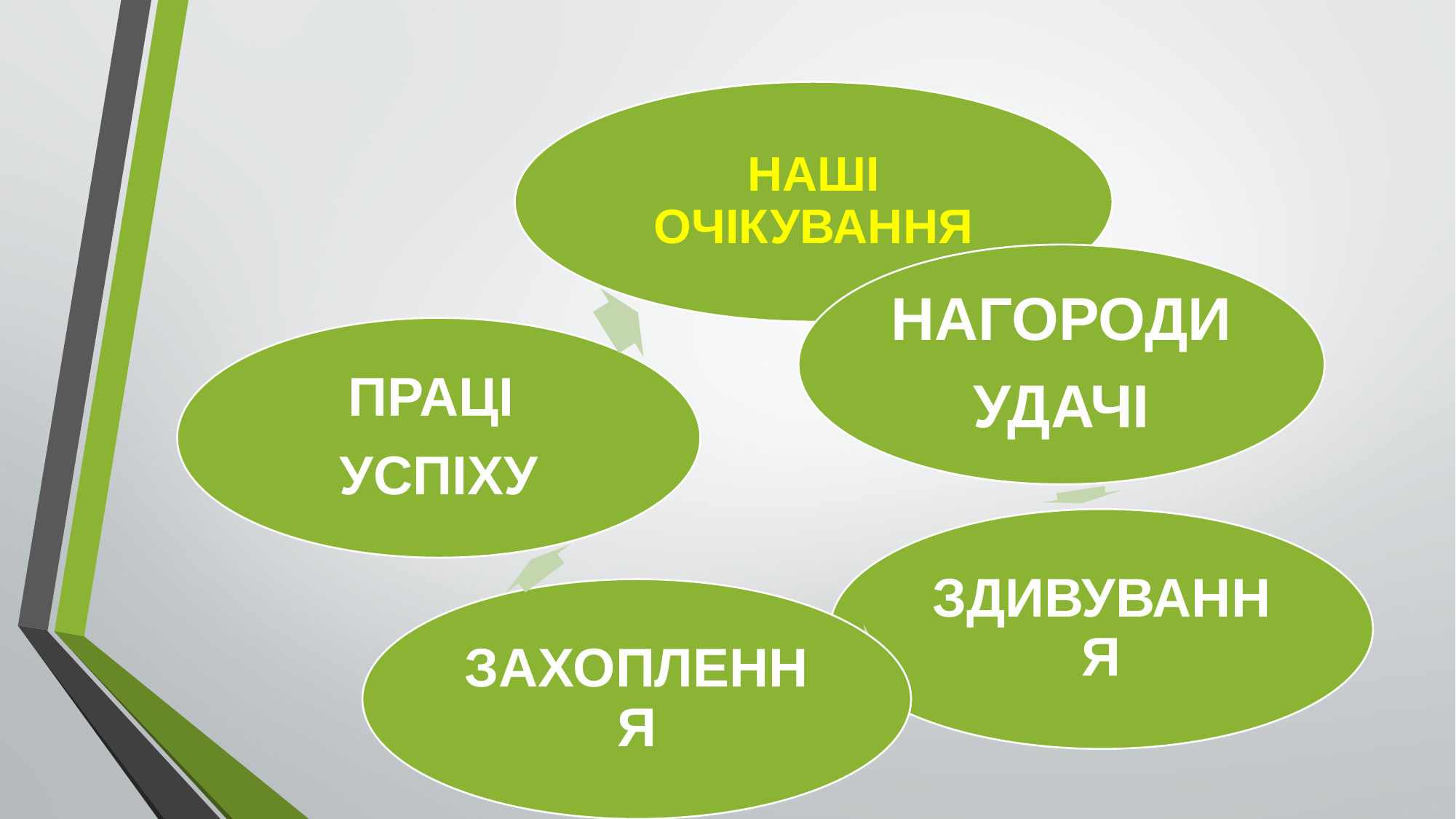

НАШІ ОЧІКУВАННЯ

НАГОРОДИ
УДАЧІ

ЗДИВУВАННЯ

ЗАХОПЛЕННЯ

ПРАЦІ
УСПІХУ

#